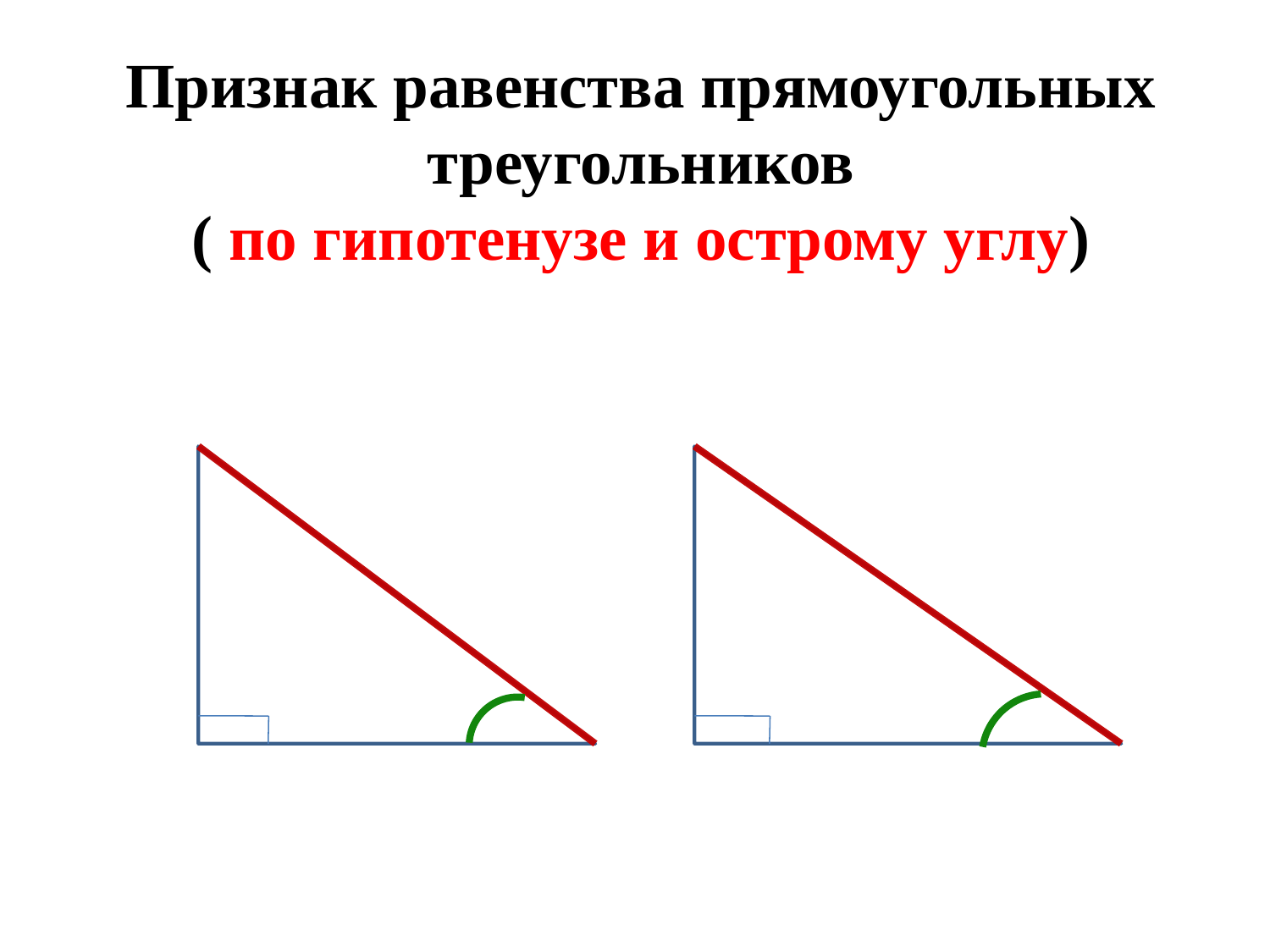

# Признак равенства прямоугольных треугольников ( по гипотенузе и острому углу)